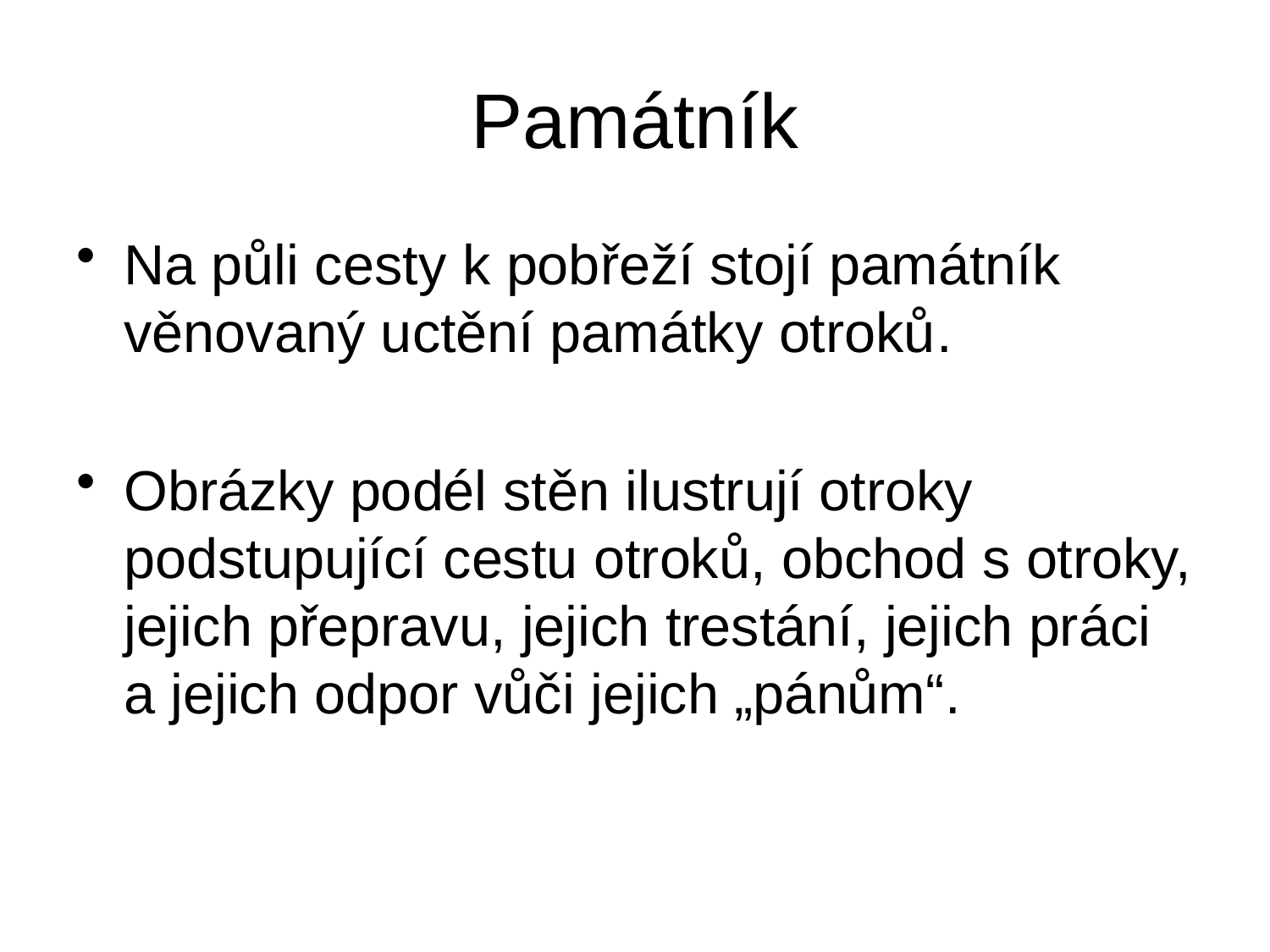

# Památník
Na půli cesty k pobřeží stojí památník věnovaný uctění památky otroků.

Obrázky podél stěn ilustrují otroky podstupující cestu otroků, obchod s otroky, jejich přepravu, jejich trestání, jejich práci a jejich odpor vůči jejich „pánům“.